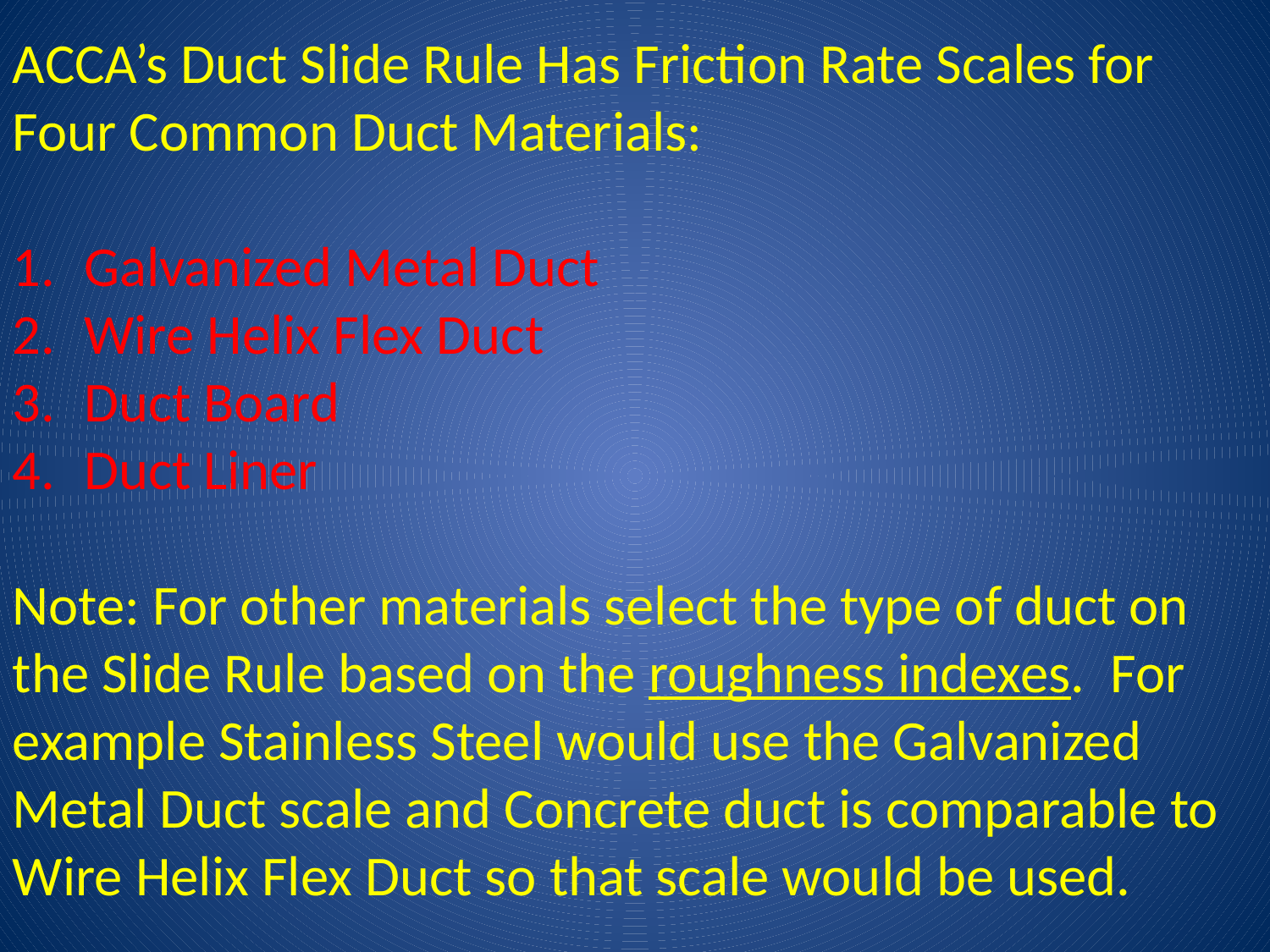

ACCA’s Duct Slide Rule Has Friction Rate Scales for Four Common Duct Materials:

Galvanized Metal Duct
Wire Helix Flex Duct
Duct Board
Duct Liner

Note: For other materials select the type of duct on the Slide Rule based on the roughness indexes.  For example Stainless Steel would use the Galvanized Metal Duct scale and Concrete duct is comparable to Wire Helix Flex Duct so that scale would be used.